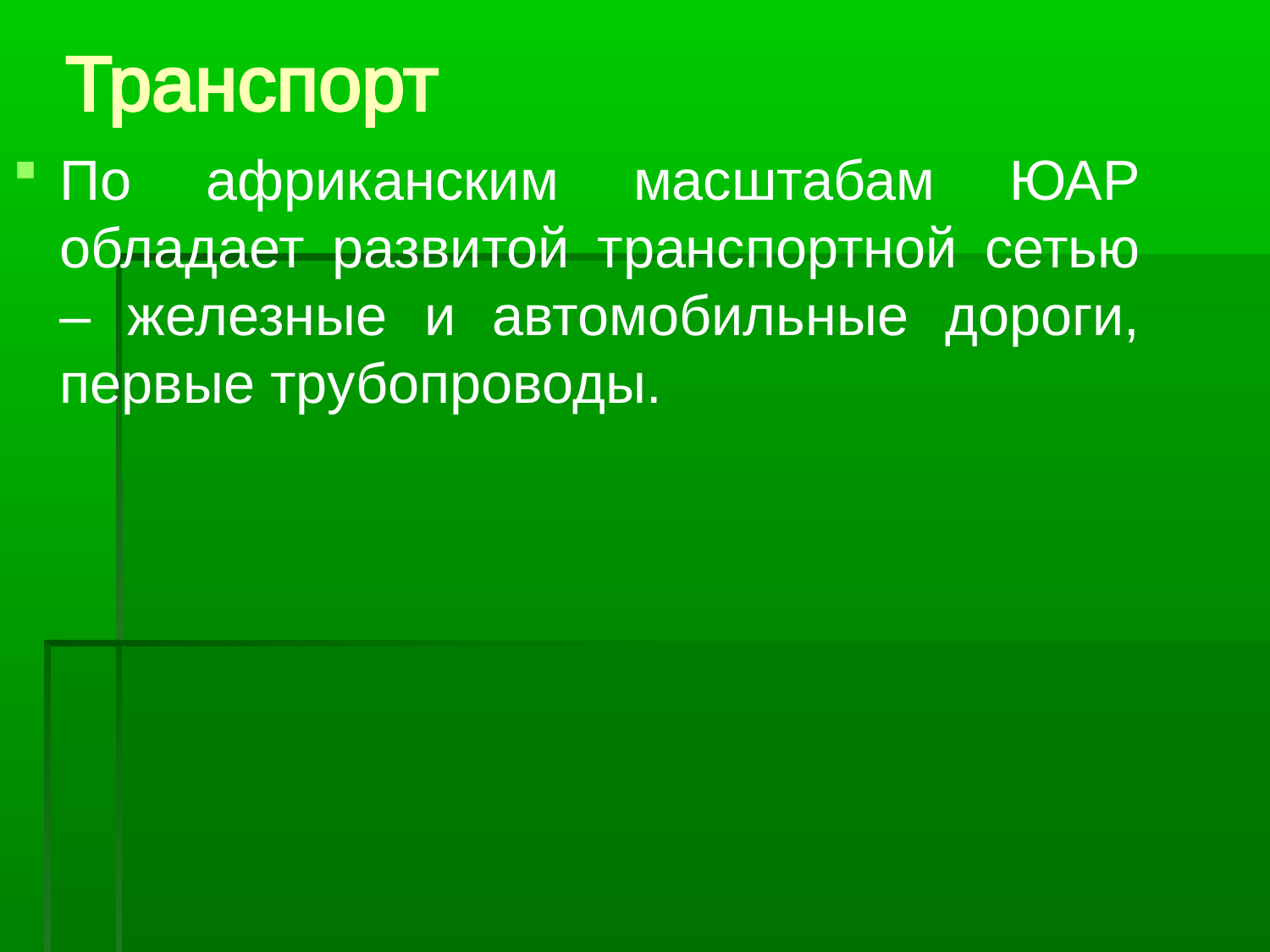

Транспорт
По африканским масштабам ЮАР обладает развитой транспортной сетью – железные и автомобильные дороги, первые трубопроводы.